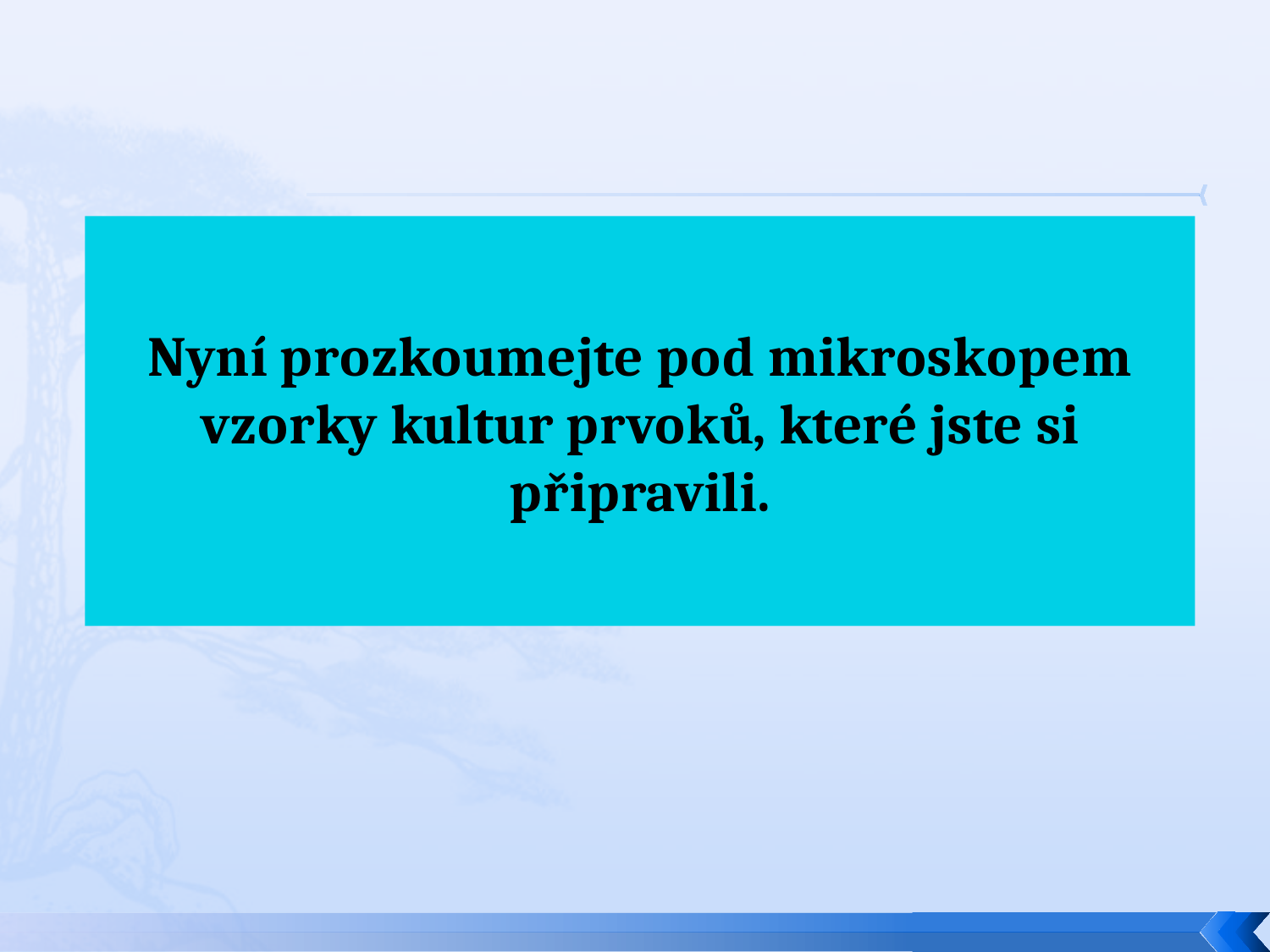

# Nyní prozkoumejte pod mikroskopem vzorky kultur prvoků, které jste si připravili.